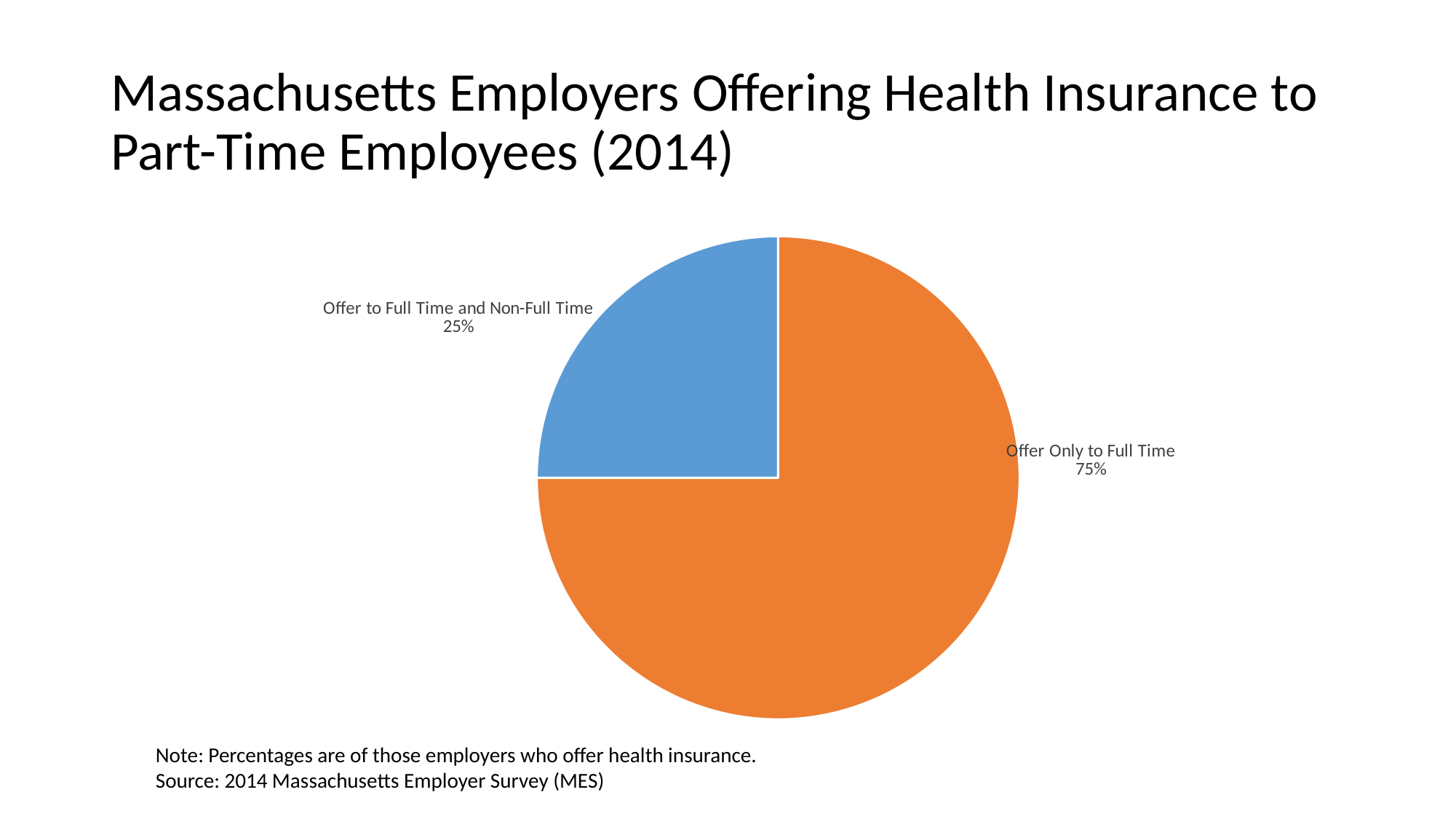

# Massachusetts Employers Offering Health Insurance to Part-Time Employees (2014)

### Chart

| Category | Sales |
|---|---|
| Offer to Full Time and Non-Full Time | 0.25 |
| Offer Only to Full Time | 0.7500000000000022 |
Note: Percentages are of those employers who offer health insurance.
Source: 2014 Massachusetts Employer Survey (MES)